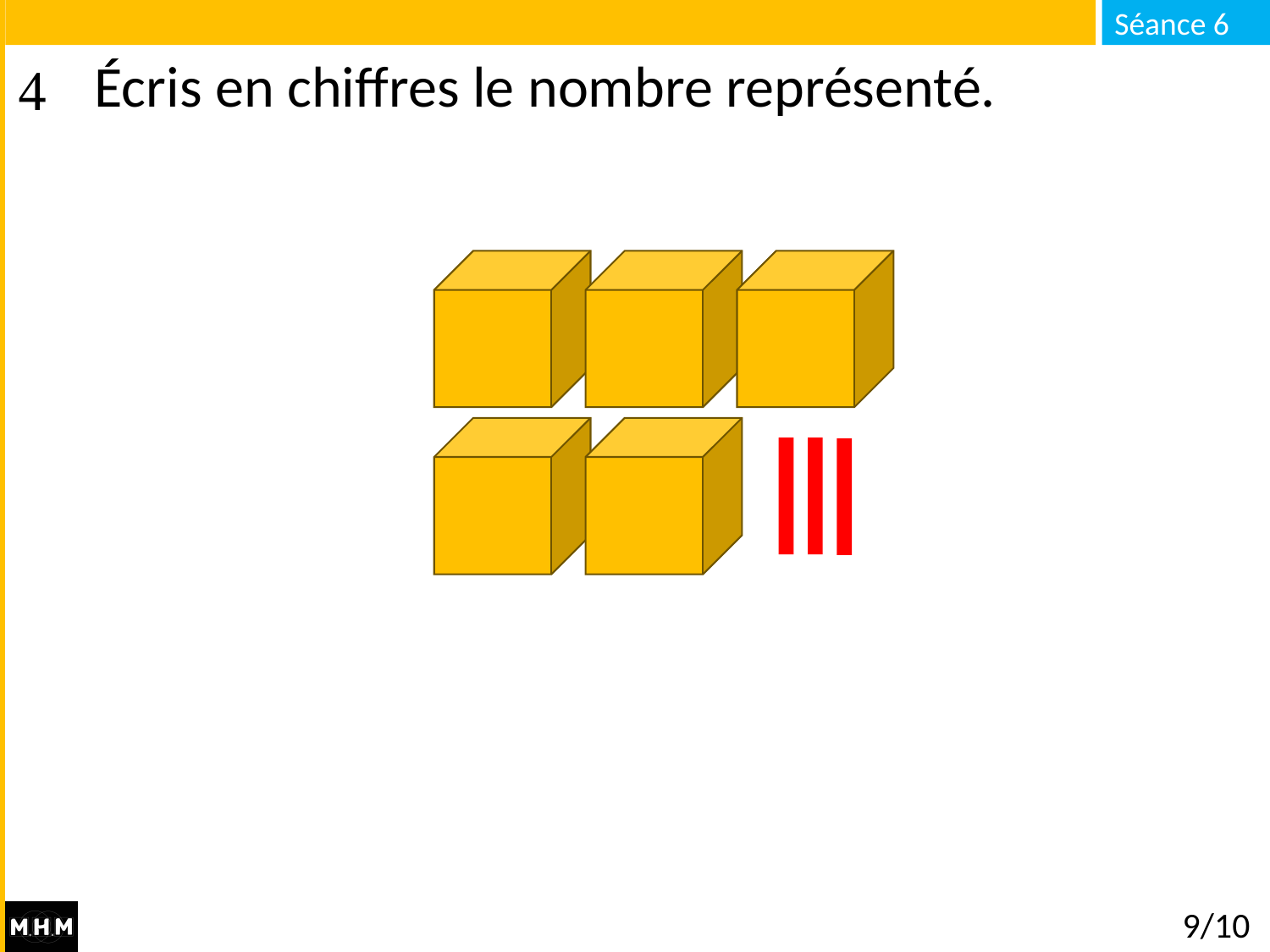

# Écris en chiffres le nombre représenté.

9/10